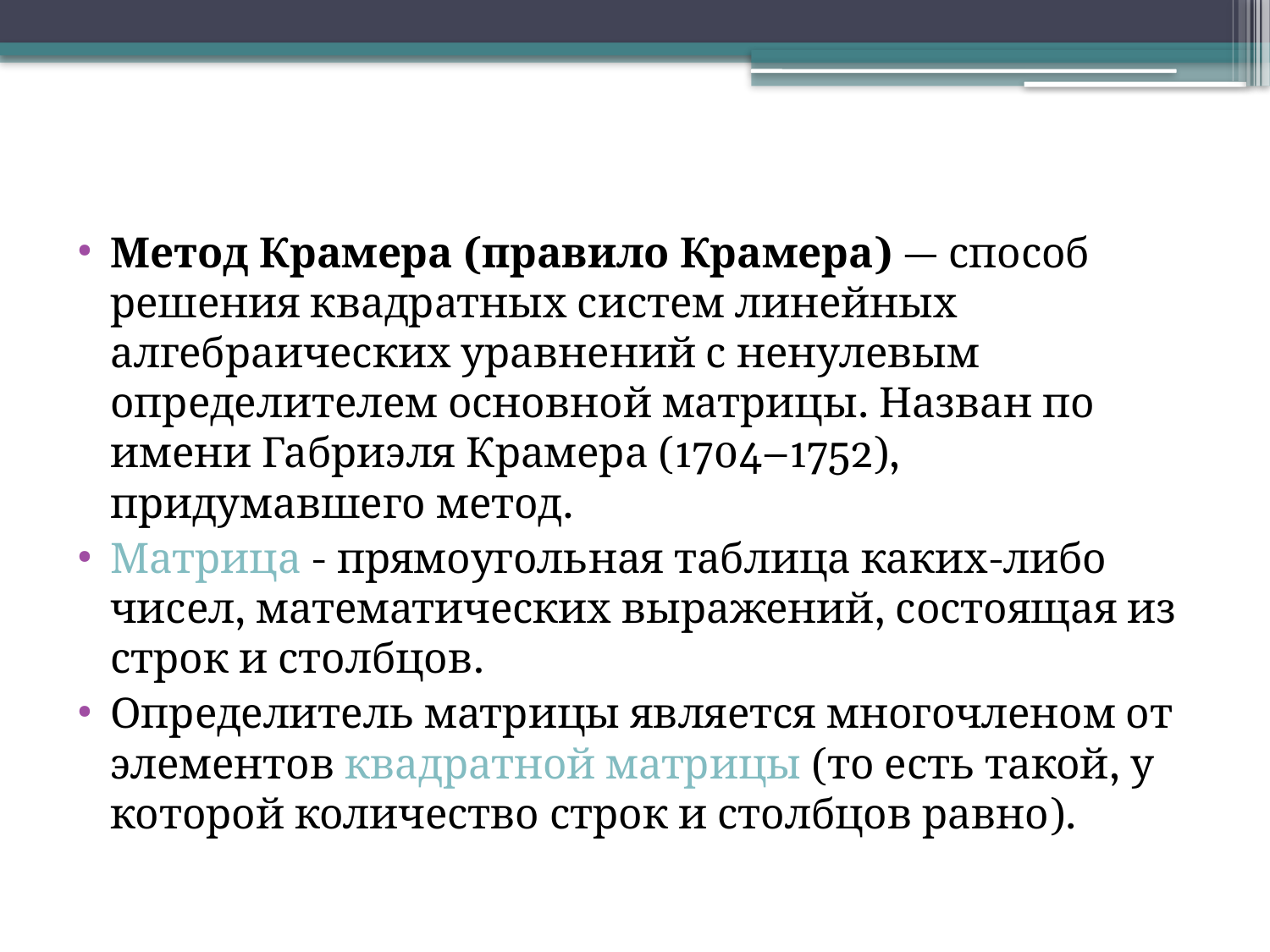

Метод Крамера (правило Крамера) — способ решения квадратных систем линейных алгебраических уравнений с ненулевым определителем основной матрицы. Назван по имени Габриэля Крамера (1704–1752), придумавшего метод.
Матрица - прямоугольная таблица каких-либо чисел, математических выражений, состоящая из строк и столбцов.
Определитель матрицы является многочленом от элементов квадратной матрицы (то есть такой, у которой количество строк и столбцов равно).